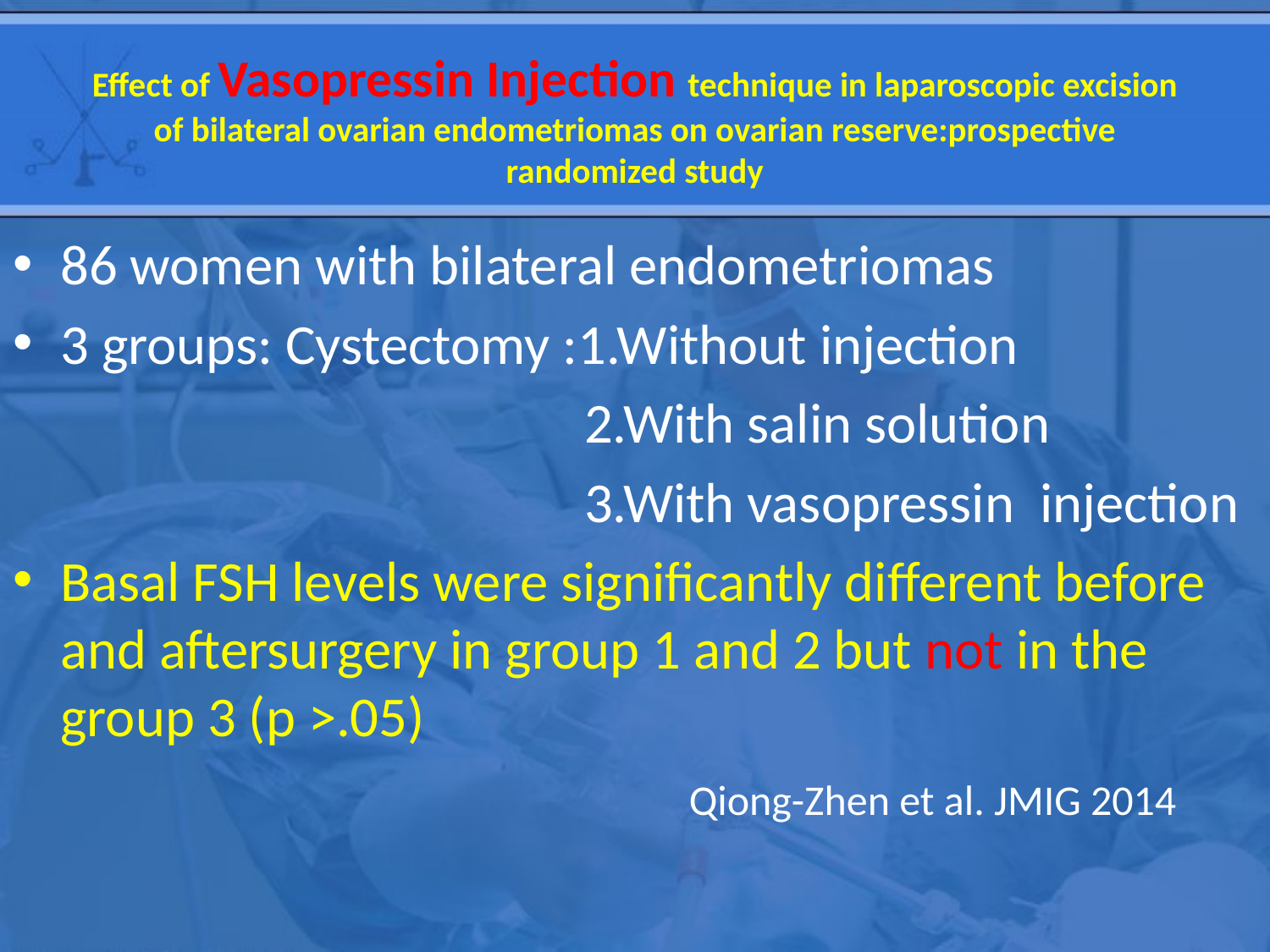

# Effect of Vasopressin Injection technique in laparoscopic excision of bilateral ovarian endometriomas on ovarian reserve:prospective randomized study
86 women with bilateral endometriomas
3 groups: Cystectomy :1.Without injection
                                             2.With salin solution
                                             3.With vasopressin  injection
Basal FSH levels were significantly different before and aftersurgery in group 1 and 2 but not in the group 3 (p >.05)
                                                                      Qiong-Zhen et al. JMIG 2014